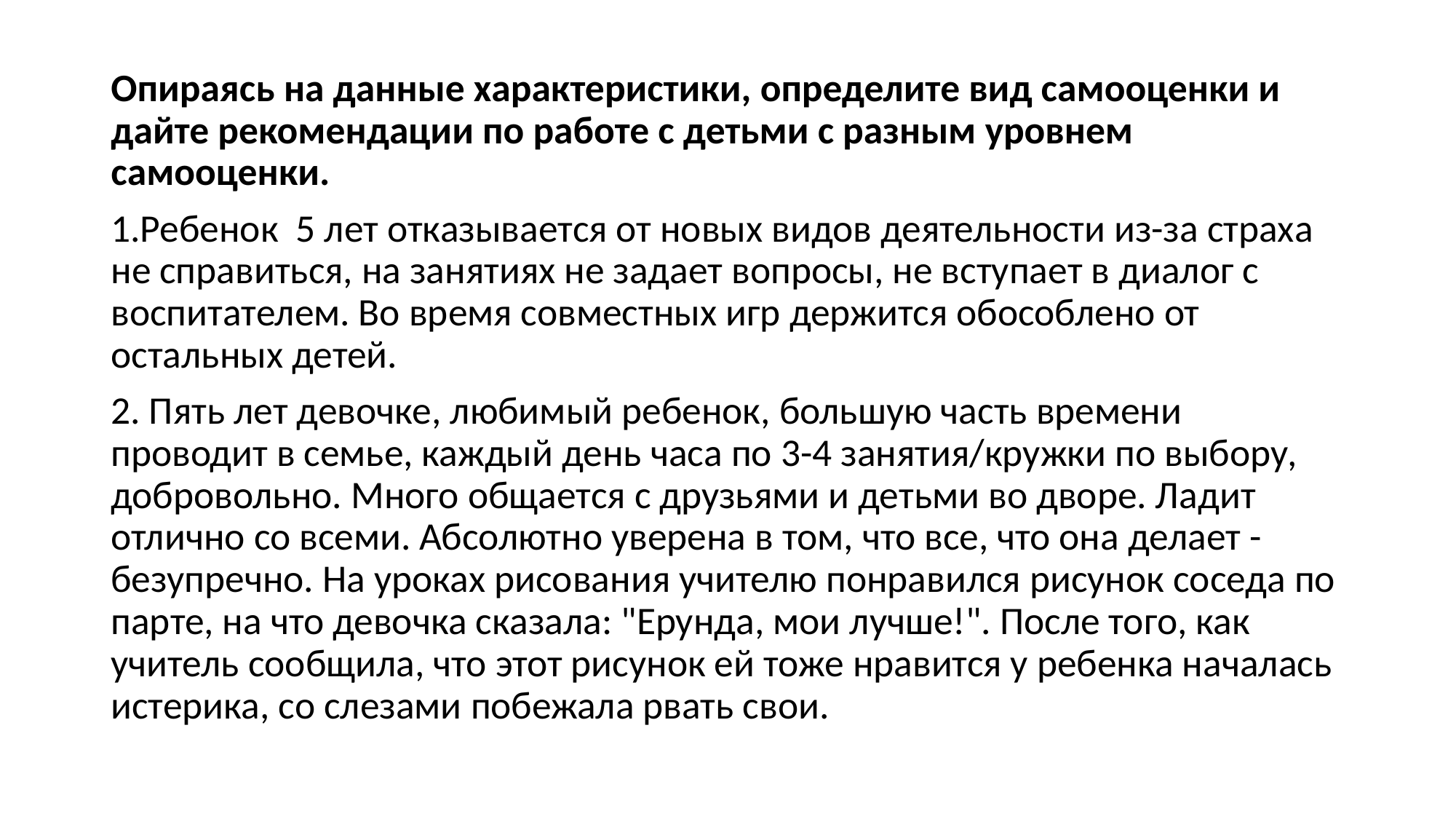

Опираясь на данные характеристики, определите вид самооценки и дайте рекомендации по работе с детьми с разным уровнем самооценки.
1.Ребенок  5 лет отказывается от новых видов деятельности из-за страха не справиться, на занятиях не задает вопросы, не вступает в диалог с воспитателем. Во время совместных игр держится обособлено от остальных детей.
2. Пять лет девочке, любимый ребенок, большую часть времени проводит в семье, каждый день часа по 3-4 занятия/кружки по выбору, добровольно. Много общается с друзьями и детьми во дворе. Ладит отлично со всеми. Абсолютно уверена в том, что все, что она делает - безупречно. На уроках рисования учителю понравился рисунок соседа по парте, на что девочка сказала: "Ерунда, мои лучше!". После того, как учитель сообщила, что этот рисунок ей тоже нравится у ребенка началась истерика, со слезами побежала рвать свои.